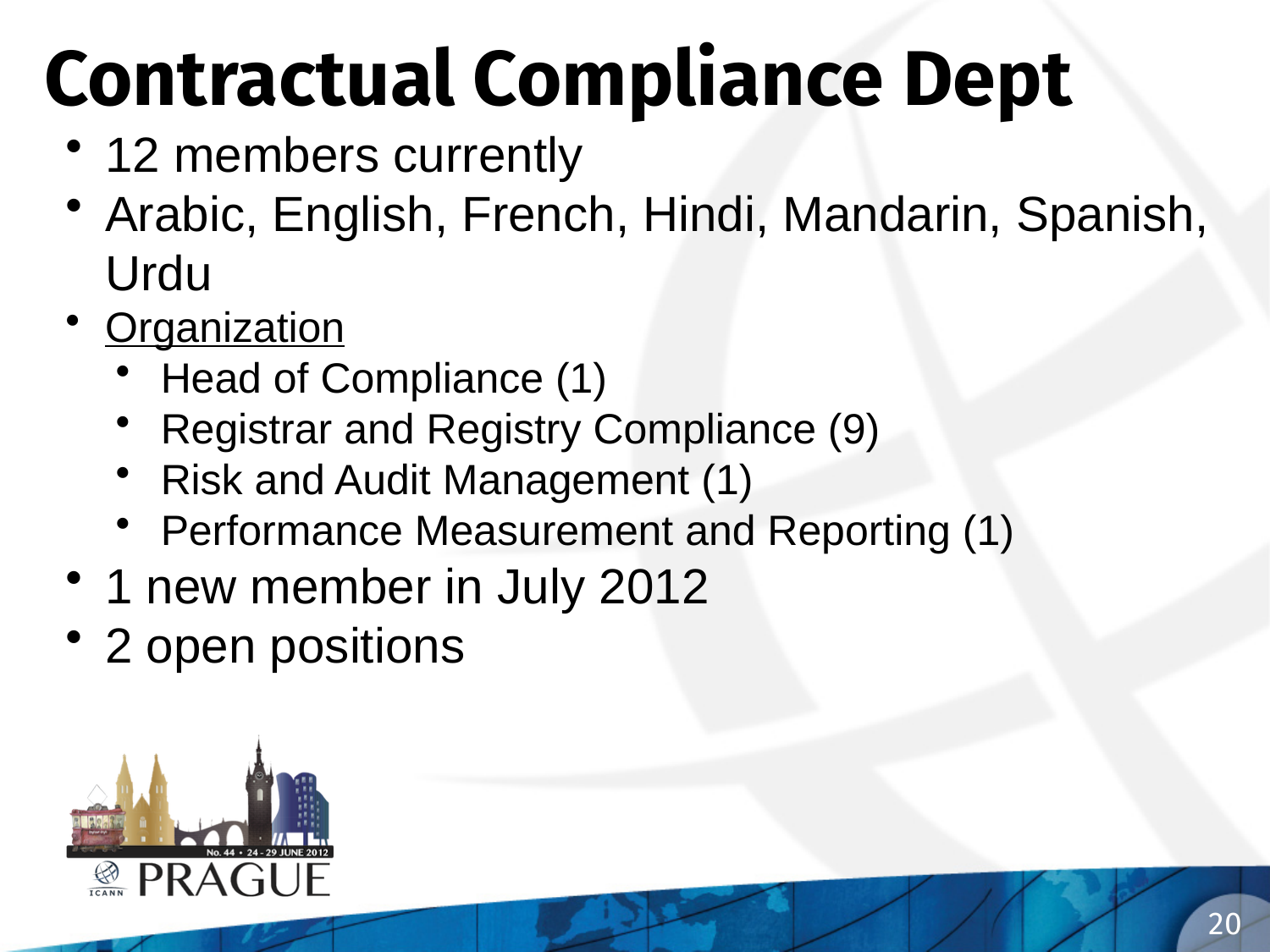

# Contractual Compliance Dept
12 members currently
Arabic, English, French, Hindi, Mandarin, Spanish, Urdu
Organization
Head of Compliance (1)
Registrar and Registry Compliance (9)
Risk and Audit Management (1)
Performance Measurement and Reporting (1)
1 new member in July 2012
2 open positions

20